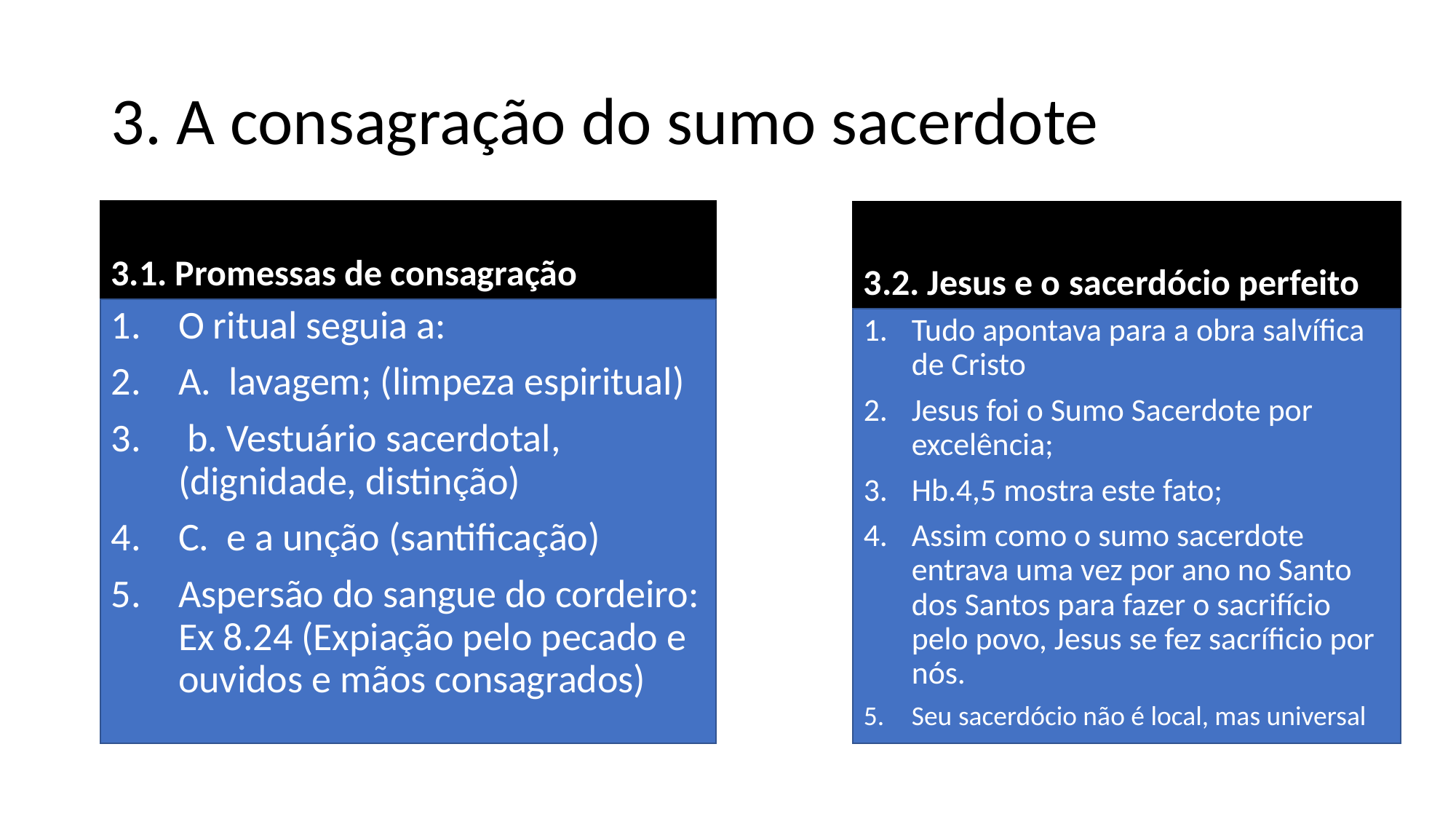

# 3. A consagração do sumo sacerdote
3.1. Promessas de consagração
3.2. Jesus e o sacerdócio perfeito
O ritual seguia a:
A.  lavagem; (limpeza espiritual)
 b. Vestuário sacerdotal, (dignidade, distinção)
C.  e a unção (santificação)
Aspersão do sangue do cordeiro: Ex 8.24 (Expiação pelo pecado e ouvidos e mãos consagrados)

Tudo apontava para a obra salvífica de Cristo
Jesus foi o Sumo Sacerdote por excelência;
Hb.4,5 mostra este fato;
Assim como o sumo sacerdote entrava uma vez por ano no Santo dos Santos para fazer o sacrifício pelo povo, Jesus se fez sacríficio por nós.
Seu sacerdócio não é local, mas universal